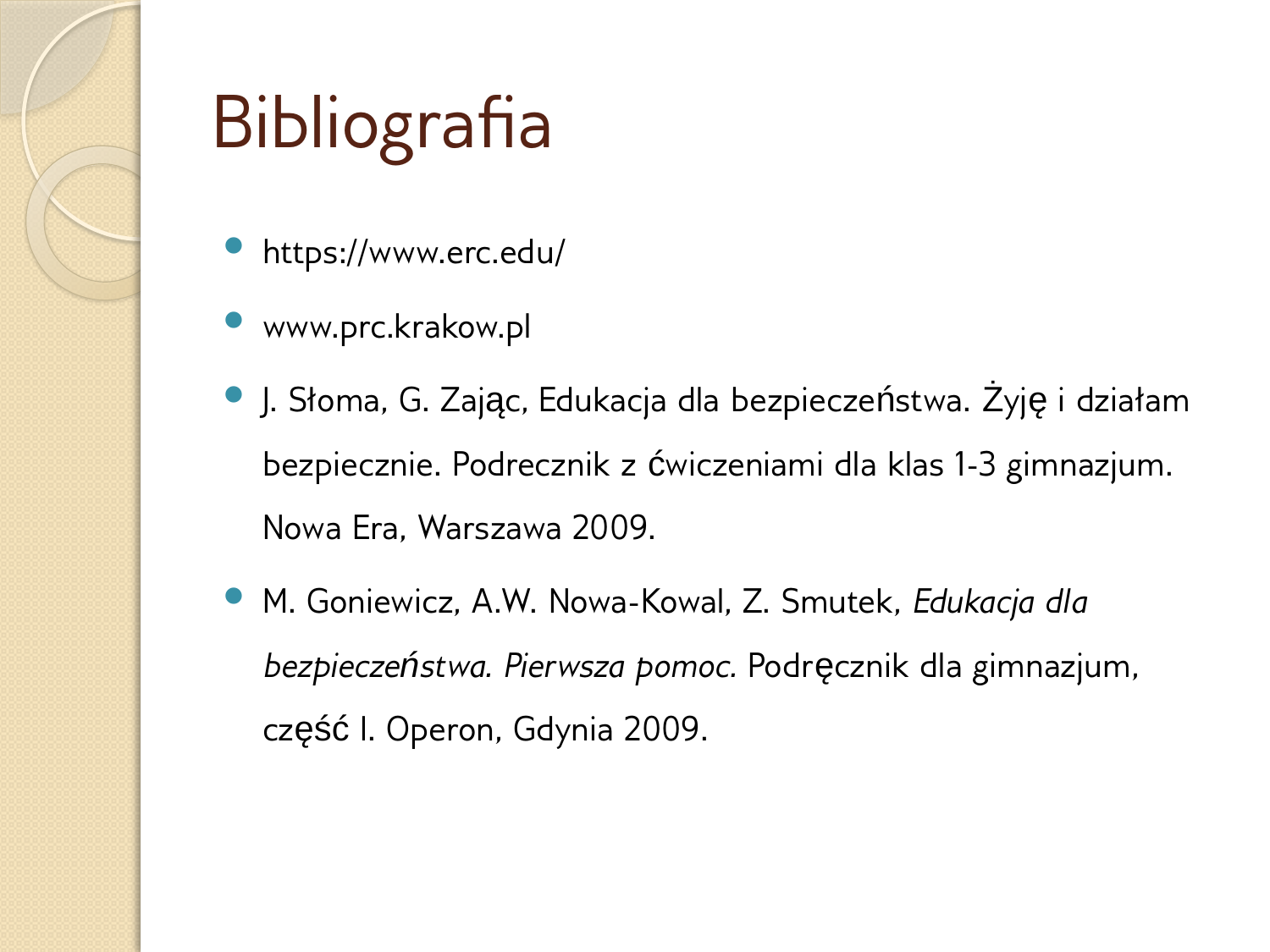

# Bibliografia
https://www.erc.edu/
www.prc.krakow.pl
J. Słoma, G. Zając, Edukacja dla bezpieczeństwa. Żyję i działam bezpiecznie. Podrecznik z ćwiczeniami dla klas 1-3 gimnazjum. Nowa Era, Warszawa 2009.
M. Goniewicz, A.W. Nowa-Kowal, Z. Smutek, Edukacja dla bezpieczeństwa. Pierwsza pomoc. Podręcznik dla gimnazjum, część I. Operon, Gdynia 2009.